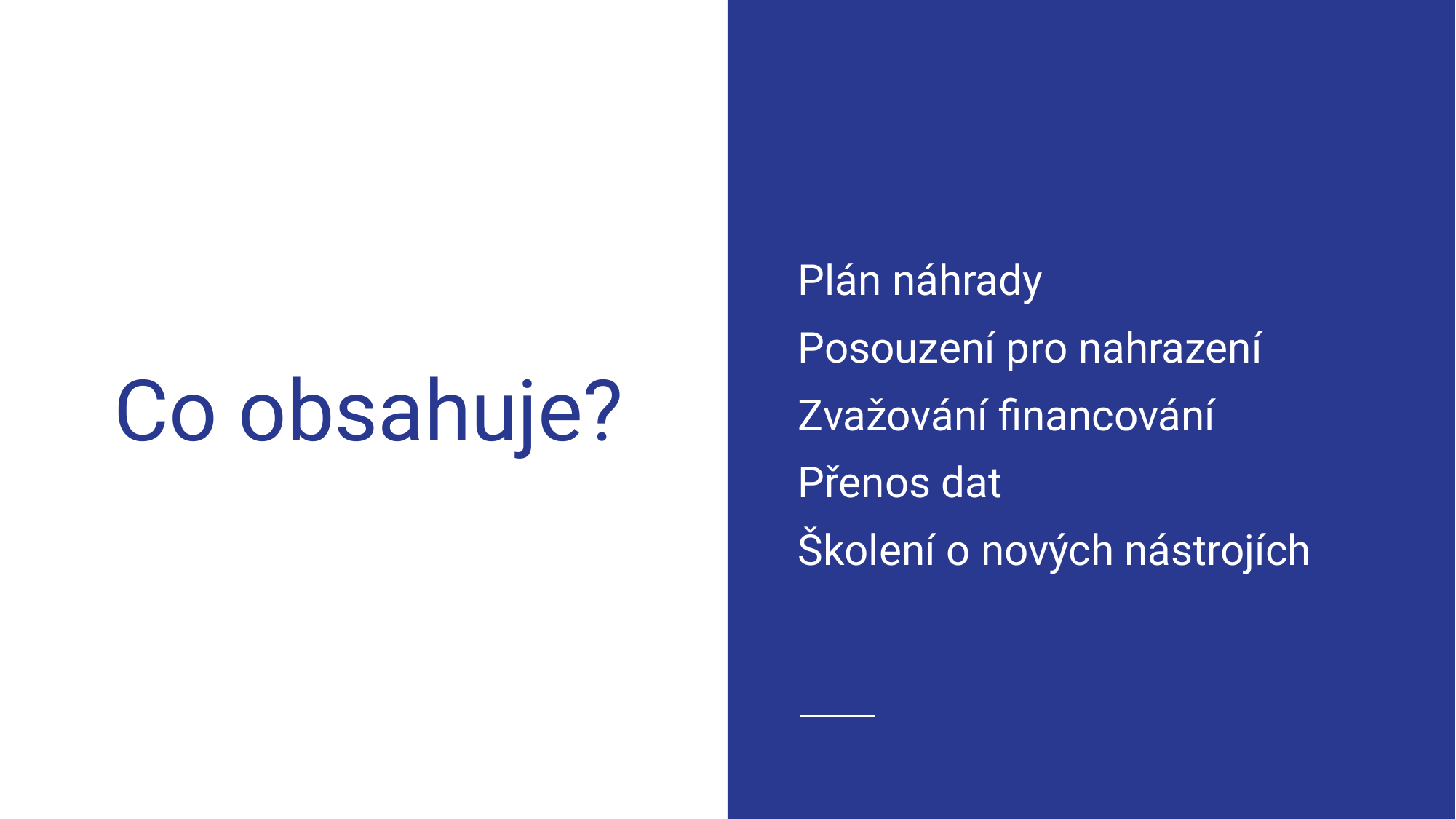

Plán náhrady
Posouzení pro nahrazení
Zvažování financování
Přenos dat
Školení o nových nástrojích
# Co obsahuje?